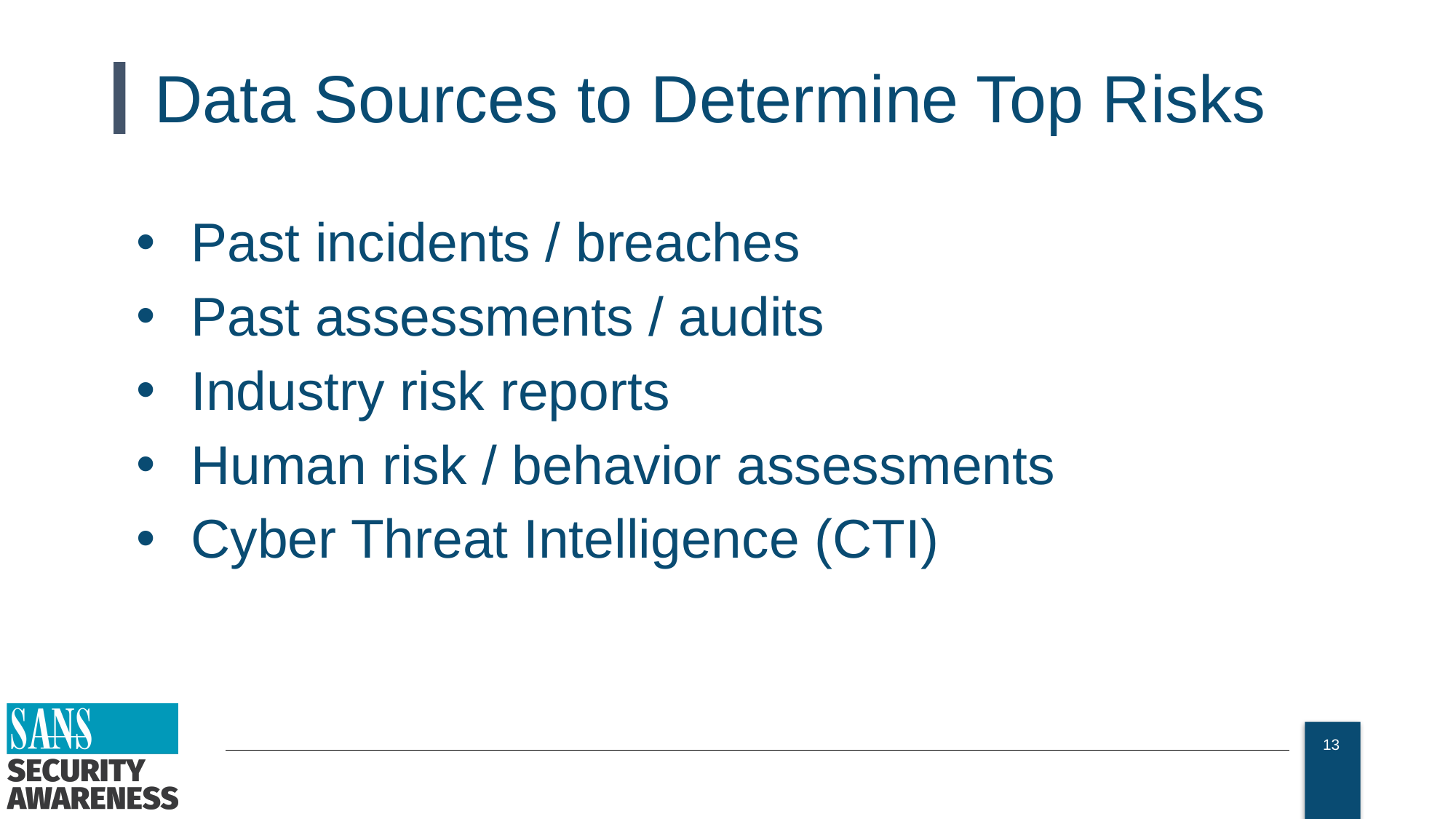

# Data Sources to Determine Top Risks
Past incidents / breaches
Past assessments / audits
Industry risk reports
Human risk / behavior assessments
Cyber Threat Intelligence (CTI)